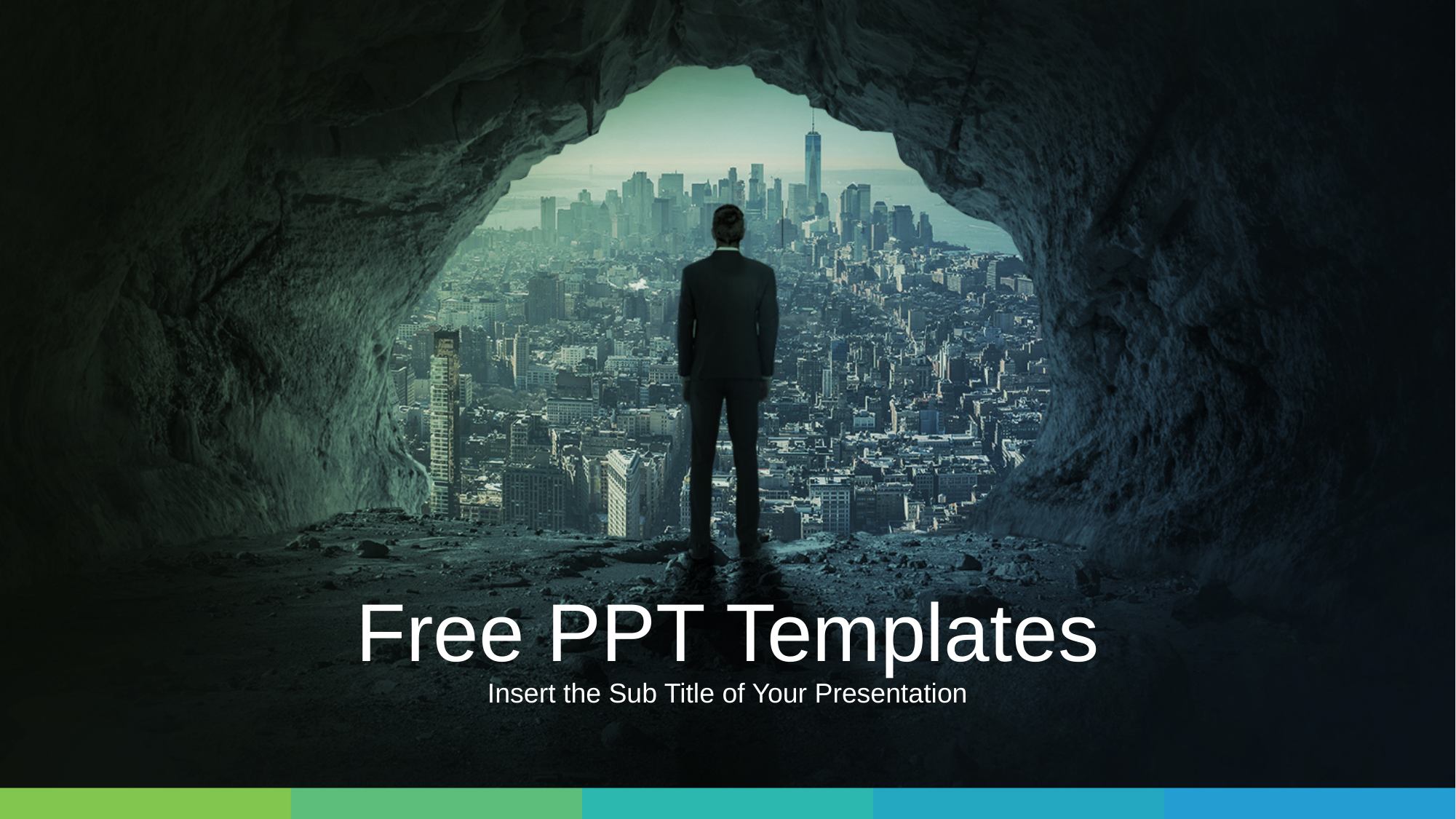

Free PPT Templates
Insert the Sub Title of Your Presentation